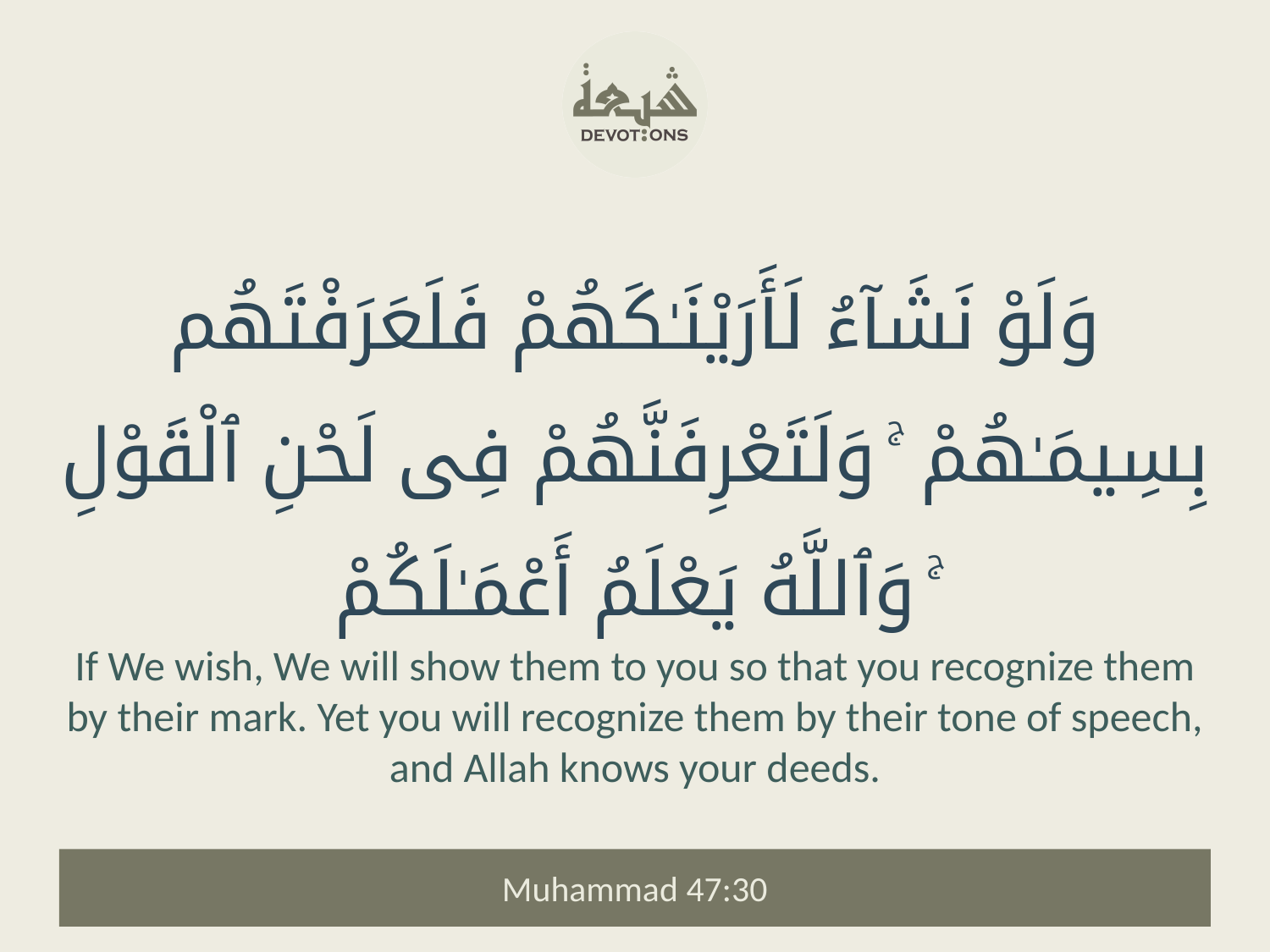

وَلَوْ نَشَآءُ لَأَرَيْنَـٰكَهُمْ فَلَعَرَفْتَهُم بِسِيمَـٰهُمْ ۚ وَلَتَعْرِفَنَّهُمْ فِى لَحْنِ ٱلْقَوْلِ ۚ وَٱللَّهُ يَعْلَمُ أَعْمَـٰلَكُمْ
If We wish, We will show them to you so that you recognize them by their mark. Yet you will recognize them by their tone of speech, and Allah knows your deeds.
Muhammad 47:30